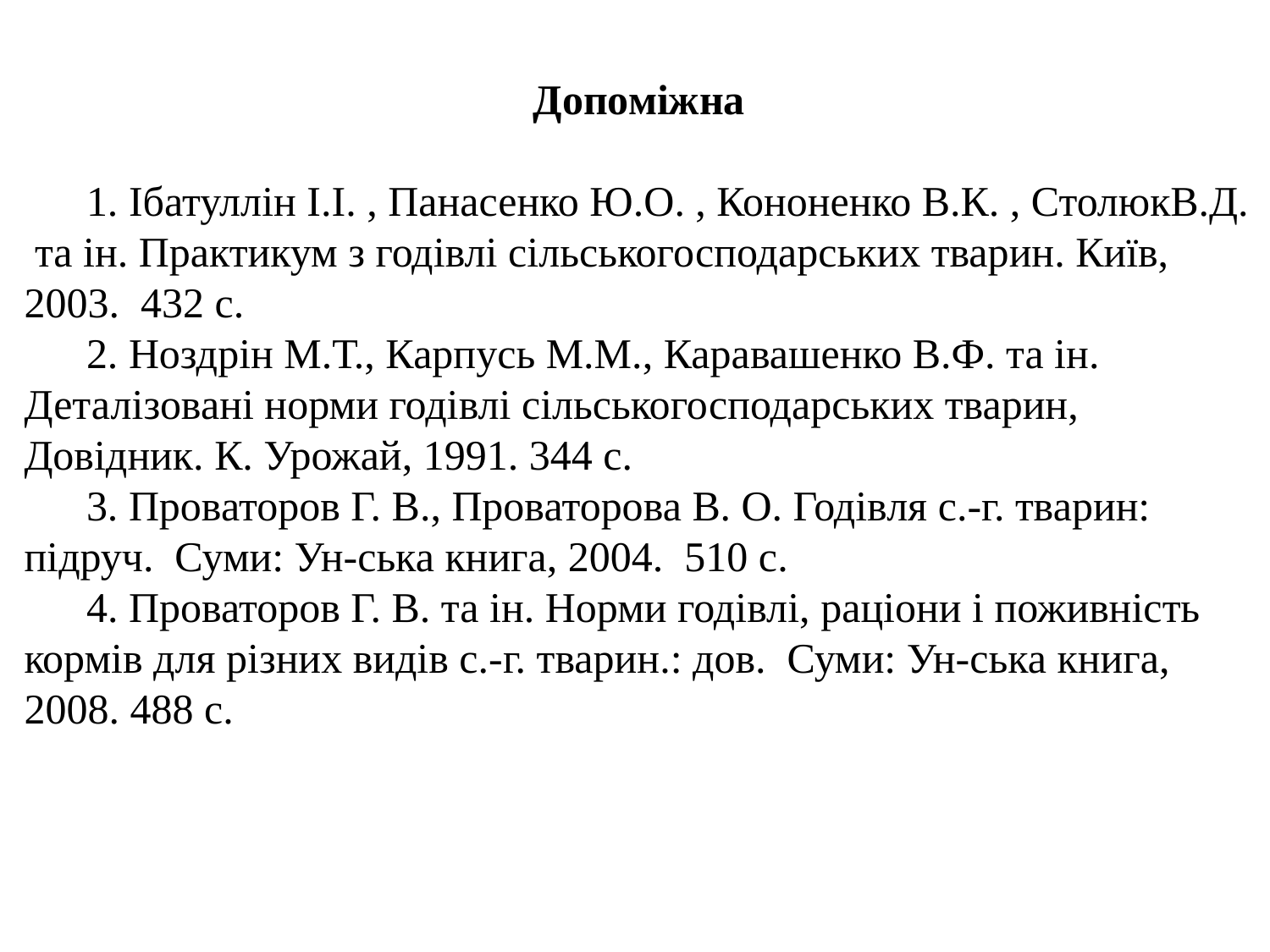

Допоміжна

1. Ібатуллін І.І. , Панасенко Ю.О. , Кононенко В.К. , СтолюкВ.Д.  та ін. Практикум з годівлі сільськогосподарських тварин. Київ, 2003.  432 с.
2. Ноздрін М.Т., Карпусь М.М., Каравашенко В.Ф. та ін. Деталізовані норми годівлі сільськогосподарських тварин, Довідник. К. Урожай, 1991. 344 с.
3. Проваторов Г. В., Проваторова В. О. Годівля с.-г. тварин: підруч.  Суми: Ун-ська книга, 2004.  510 с.
4. Проваторов Г. В. та ін. Норми годівлі, раціони і поживність кормів для різних видів с.-г. тварин.: дов.  Суми: Ун-ська книга, 2008. 488 с.